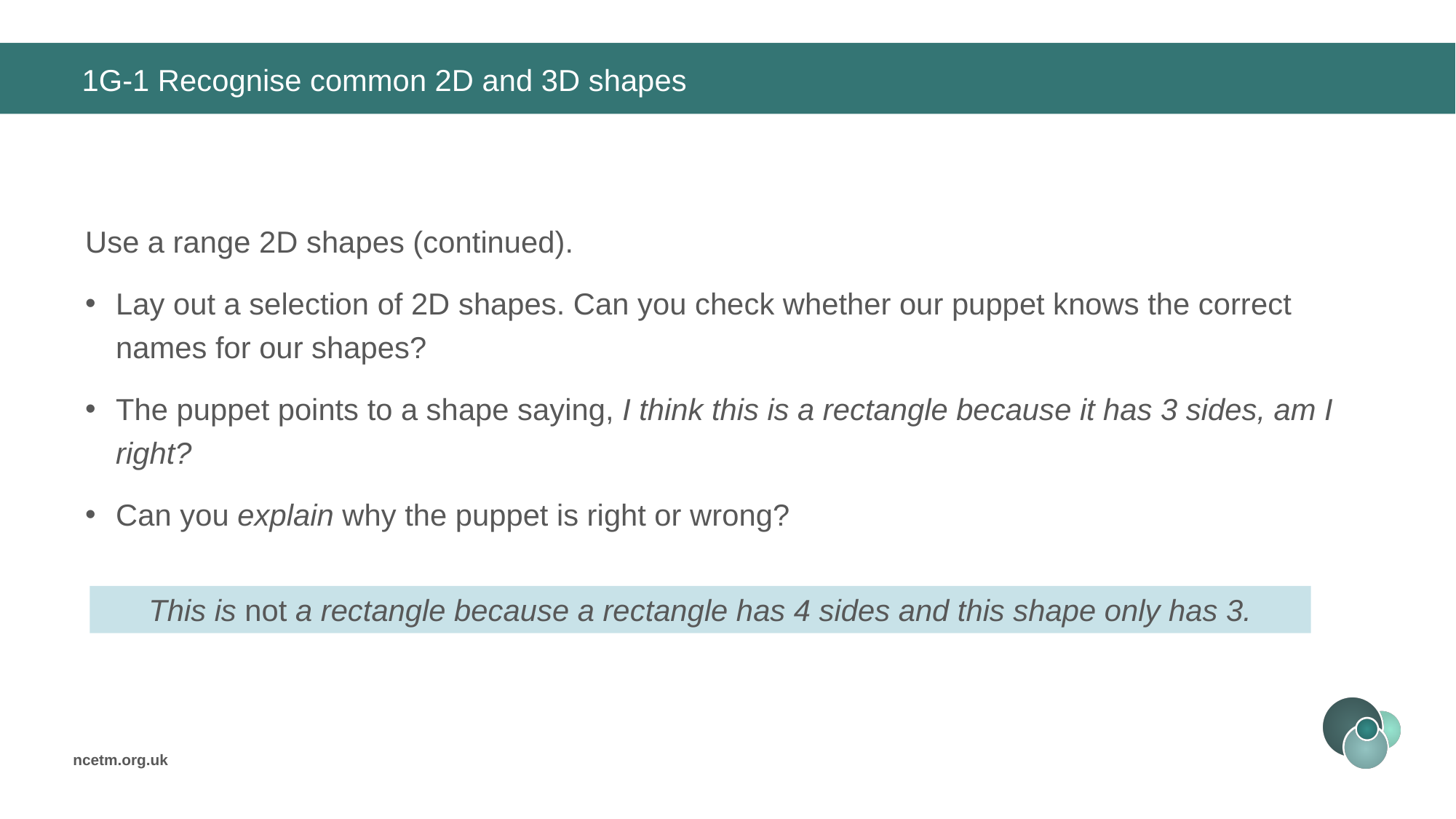

# 1G-1 Recognise common 2D and 3D shapes
Use a range 2D shapes (continued).
Lay out a selection of 2D shapes. Can you check whether our puppet knows the correct names for our shapes?
The puppet points to a shape saying, I think this is a rectangle because it has 3 sides, am I right?
Can you explain why the puppet is right or wrong?

This is not a rectangle because a rectangle has 4 sides and this shape only has 3.